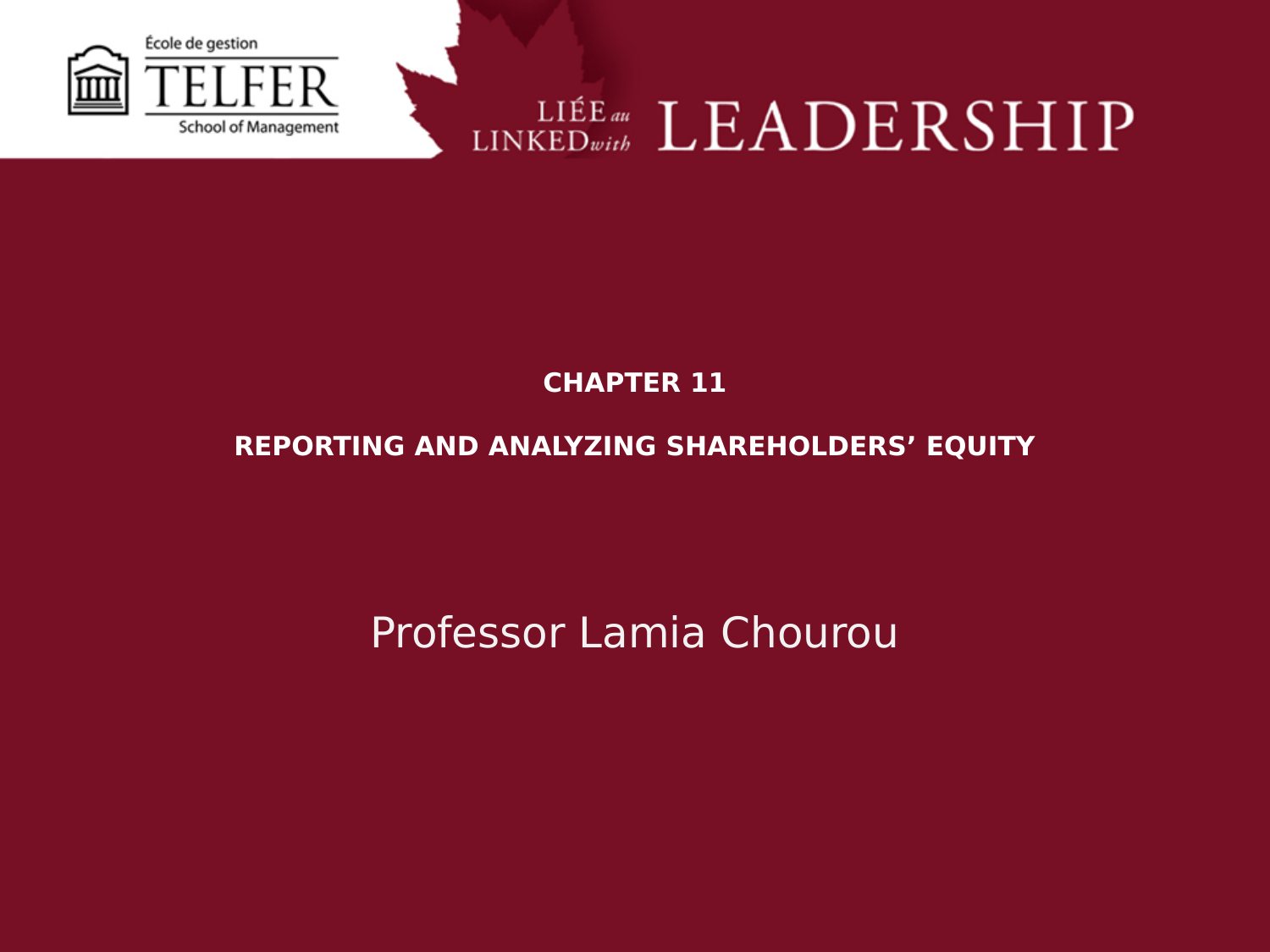

# CHAPTER 11   Reporting and Analyzing Shareholders’ Equity

Professor Lamia Chourou